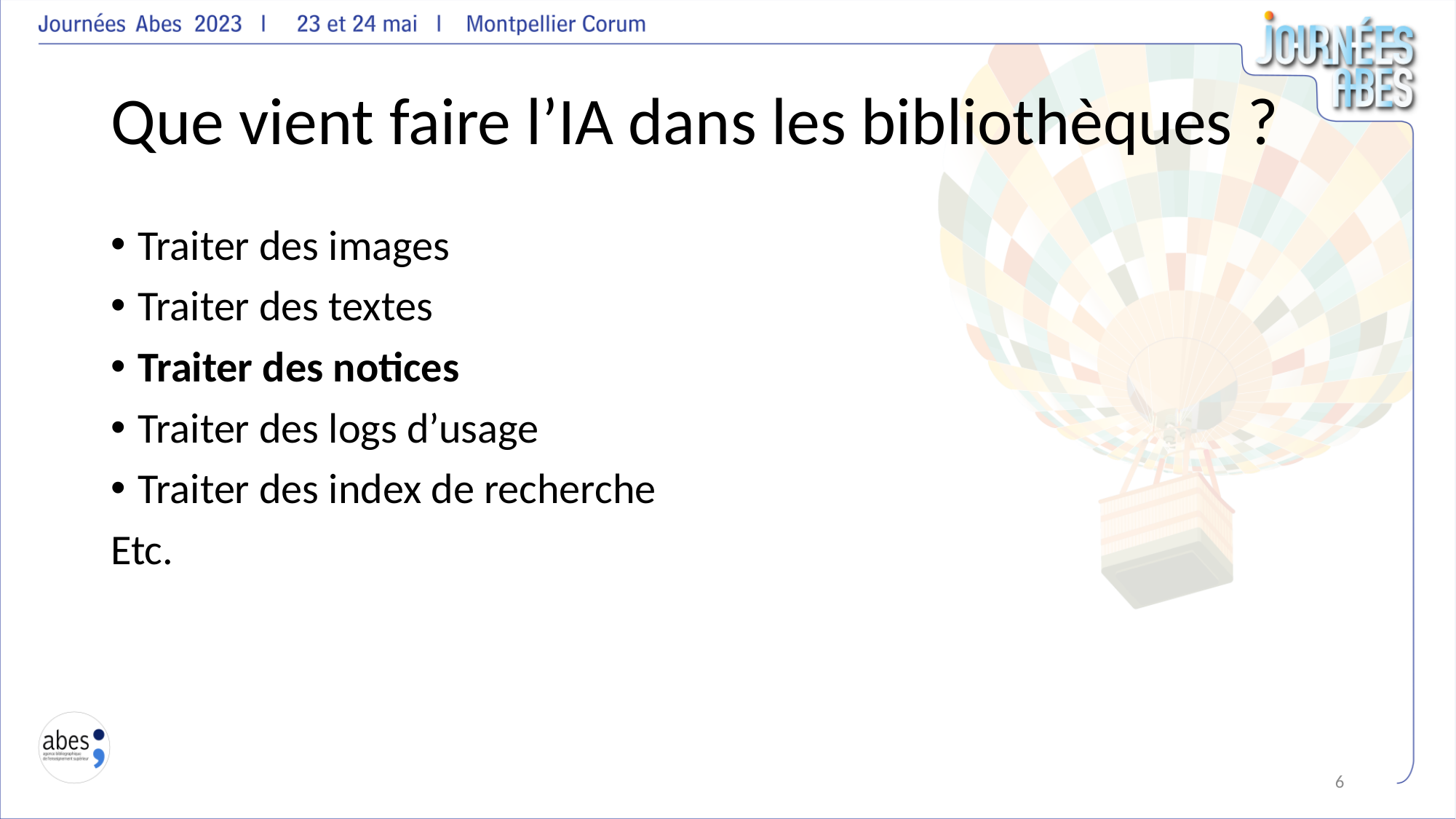

# Que vient faire l’IA dans les bibliothèques ?
Traiter des images
Traiter des textes
Traiter des notices
Traiter des logs d’usage
Traiter des index de recherche
Etc.
6